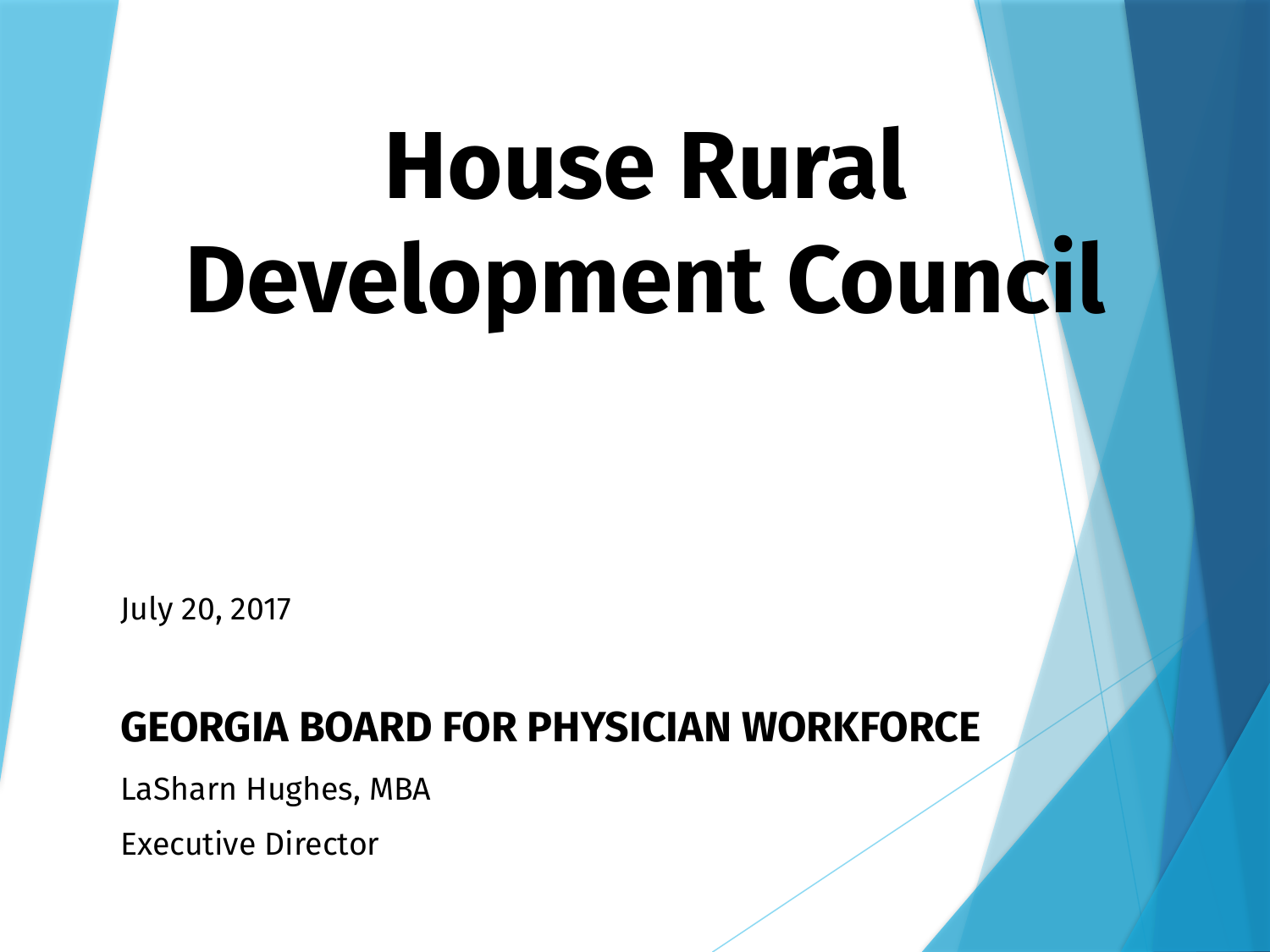

# House Rural Development Council
July 20, 2017

GEORGIA BOARD FOR PHYSICIAN WORKFORCE
LaSharn Hughes, MBA
Executive Director